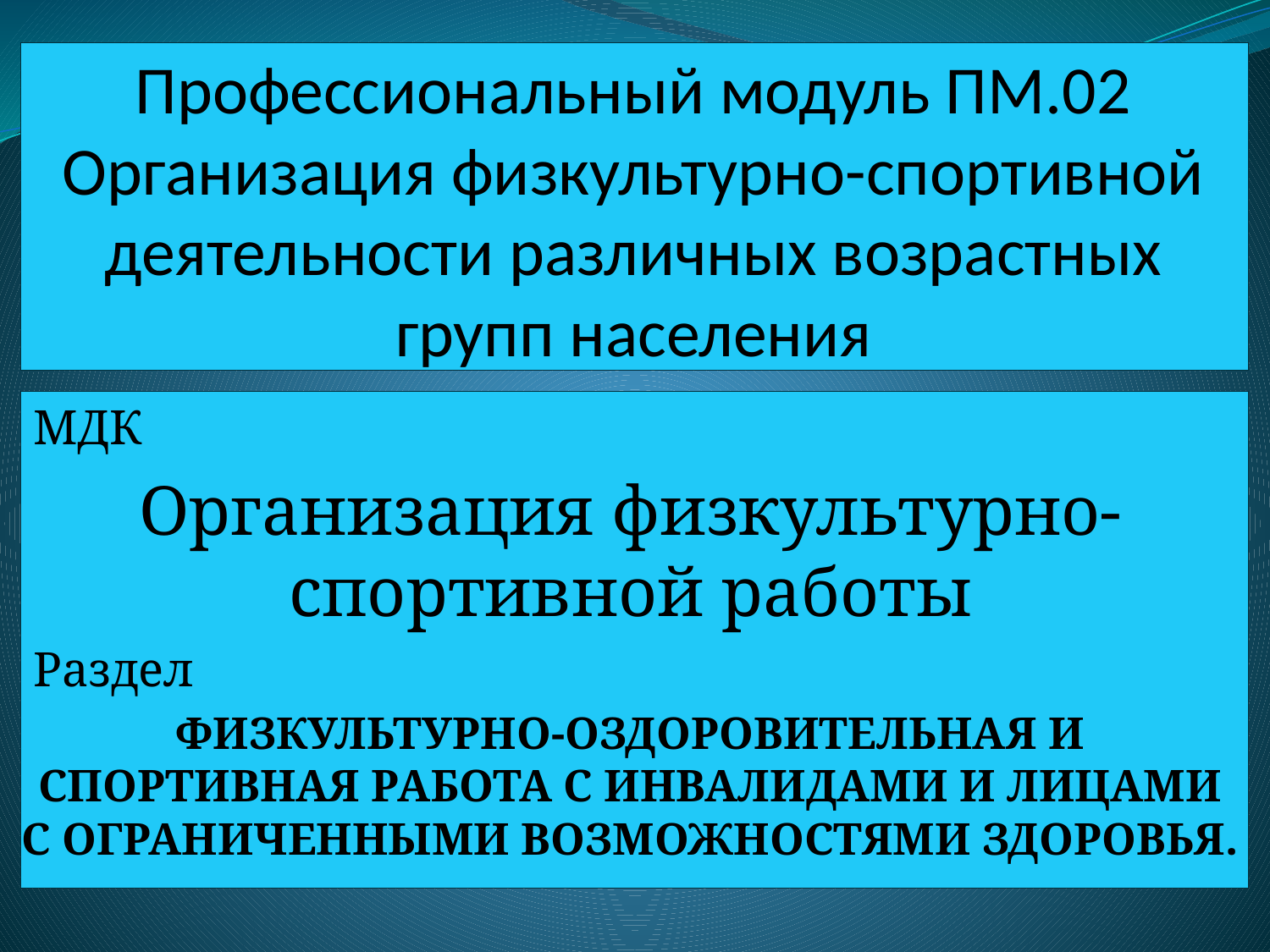

# Профессиональный модуль ПМ.02 Организация физкультурно-спортивной деятельности различных возрастных групп населения
 МДК
Организация физкультурно-спортивной работы
 Раздел
ФИЗКУЛЬТУРНО-ОЗДОРОВИТЕЛЬНАЯ И СПОРТИВНАЯ РАБОТА С ИНВАЛИДАМИ И ЛИЦАМИ С ОГРАНИЧЕННЫМИ ВОЗМОЖНОСТЯМИ ЗДОРОВЬЯ.